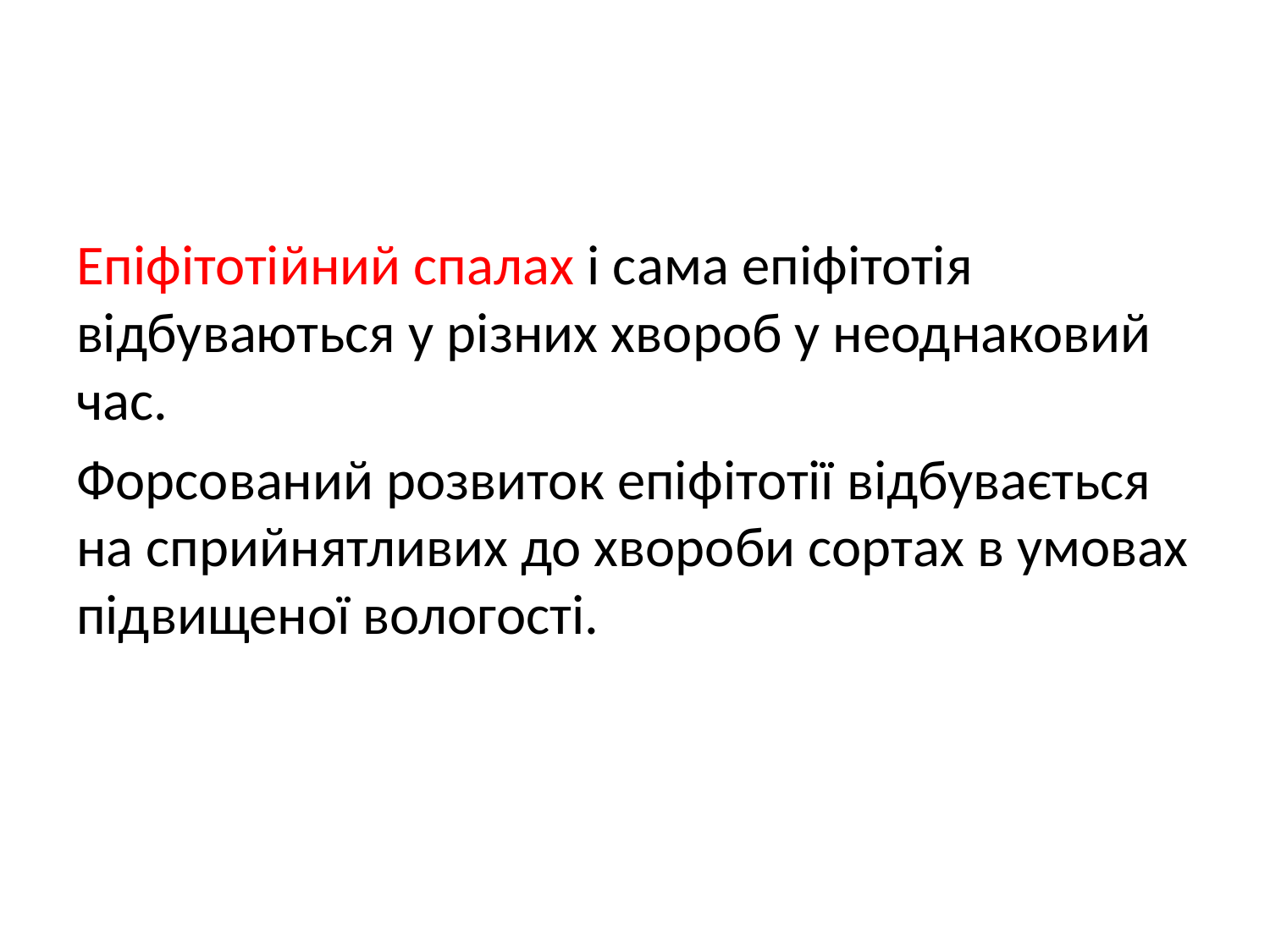

#
Епіфітотійний спалах і сама епіфітотія відбуваються у різних хвороб у неоднаковий час.
Форсований розвиток епіфітотії відбувається на сприйнятливих до хвороби сортах в умовах підвищеної вологості.